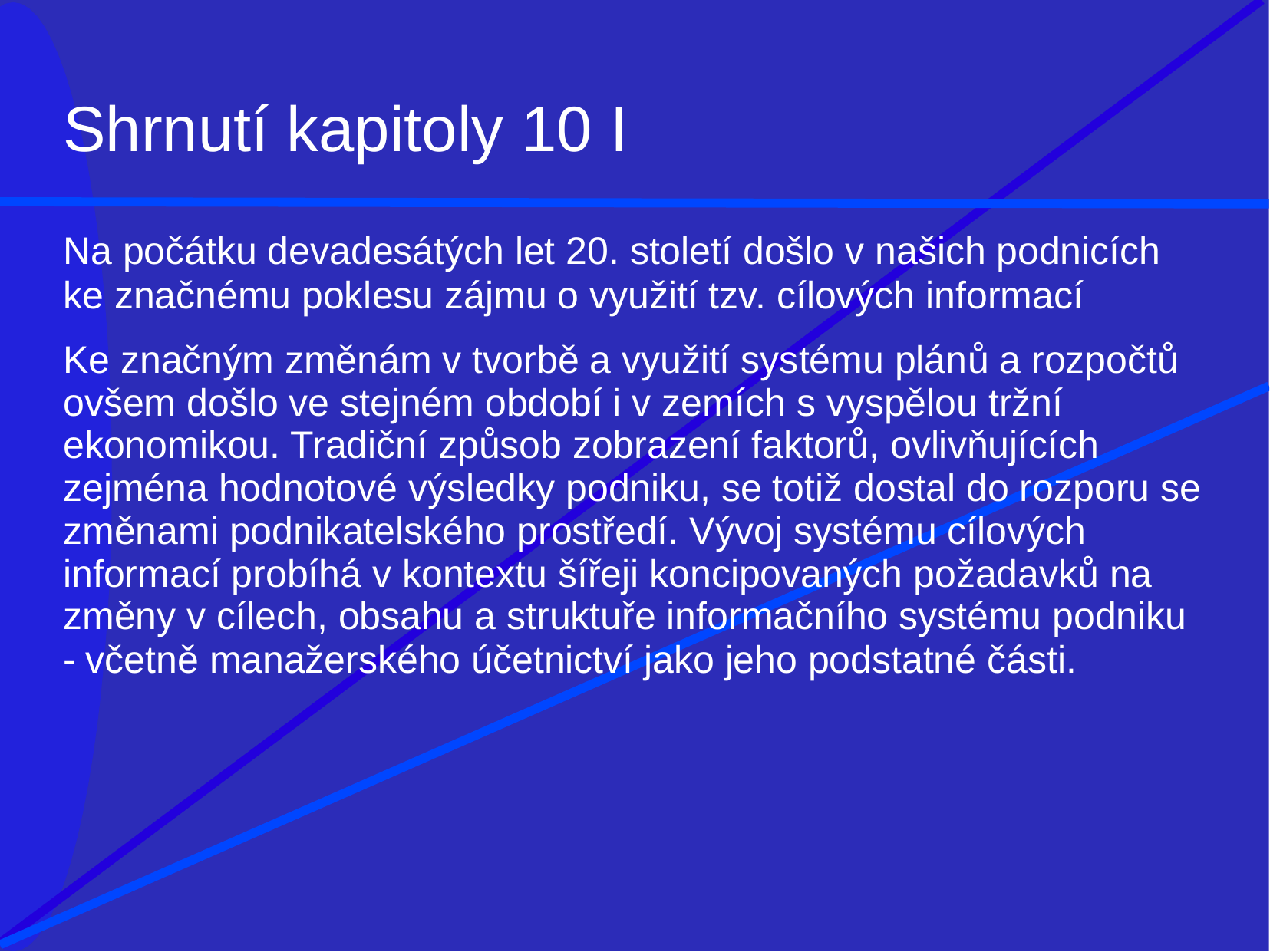

# Shrnutí kapitoly 10 I
Na počátku devadesátých let 20. století došlo v našich podnicích
ke značnému poklesu zájmu o využití tzv. cílových informací
Ke značným změnám v tvorbě a využití systému plánů a rozpočtů ovšem došlo ve stejném období i v zemích s vyspělou tržní ekonomikou. Tradiční způsob zobrazení faktorů, ovlivňujících zejména hodnotové výsledky podniku, se totiž dostal do rozporu se změnami podnikatelského prostředí. Vývoj systému cílových informací probíhá v kontextu šířeji koncipovaných požadavků na změny v cílech, obsahu a struktuře informačního systému podniku
- včetně manažerského účetnictví jako jeho podstatné části.